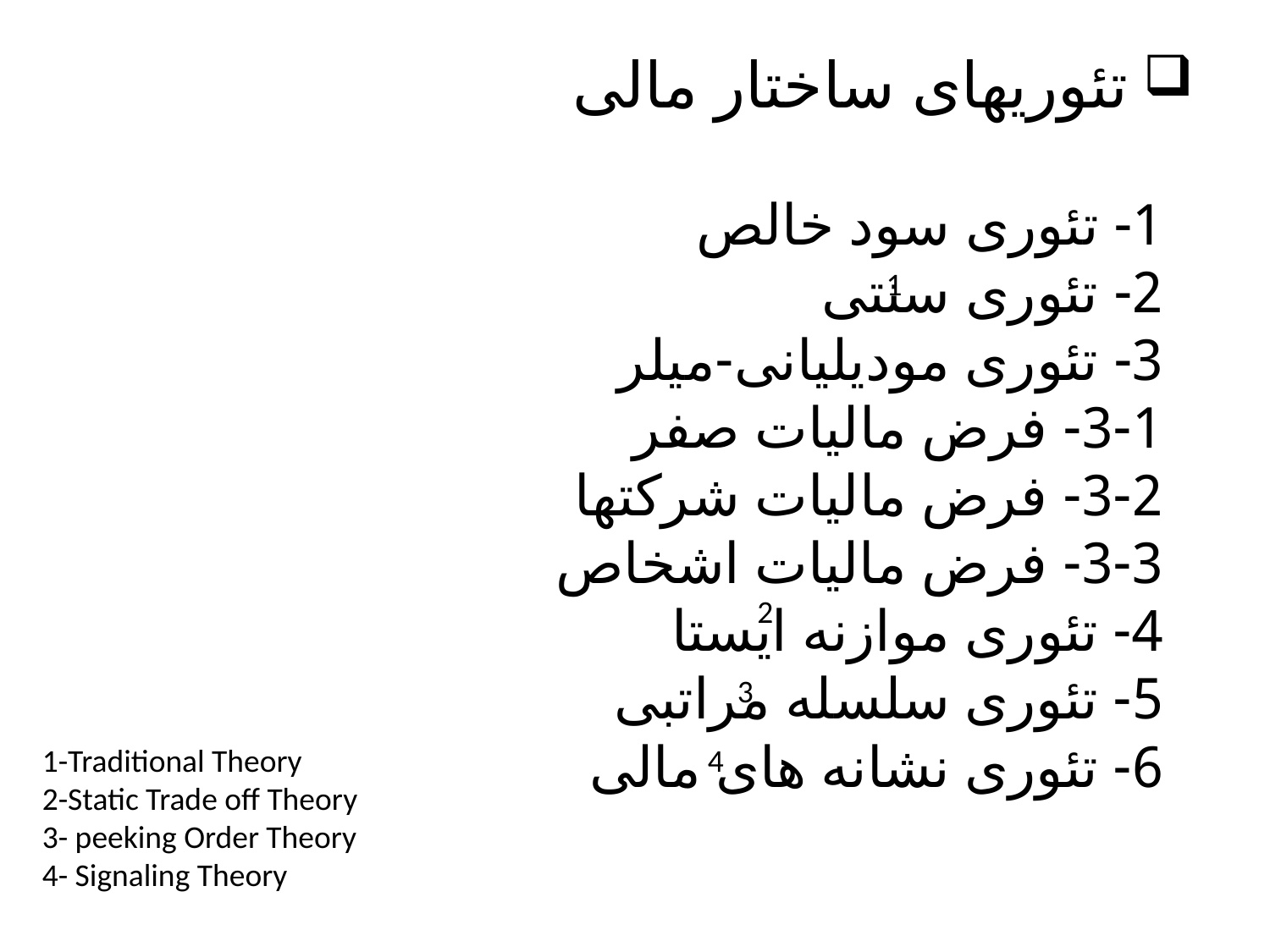

# تئوریهای ساختار مالی 1- تئوری سود خالص 2- تئوری سنتی 3- تئوری مودیلیانی-میلر 1-3- فرض مالیات صفر 2-3- فرض مالیات شرکتها 3-3- فرض مالیات اشخاص 4- تئوری موازنه ایستا 5- تئوری سلسله مراتبی 6- تئوری نشانه های مالی

1
2
3
1-Traditional Theory
2-Static Trade off Theory
3- peeking Order Theory
4- Signaling Theory
4